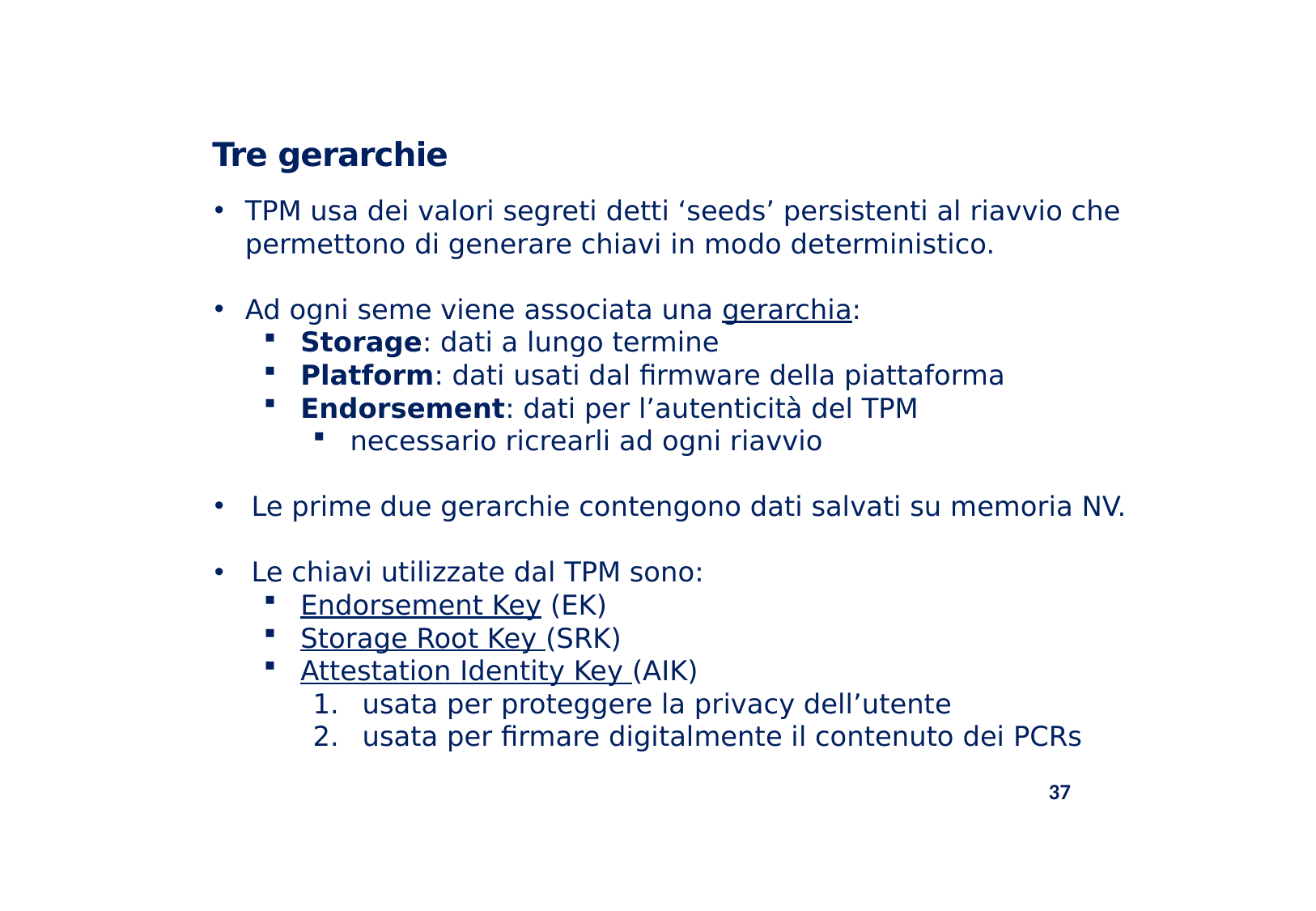

Tre gerarchie
TPM usa dei valori segreti detti ‘seeds’ persistenti al riavvio che permettono di generare chiavi in modo deterministico.

Ad ogni seme viene associata una gerarchia:
Storage: dati a lungo termine
Platform: dati usati dal firmware della piattaforma
Endorsement: dati per l’autenticità del TPM
necessario ricrearli ad ogni riavvio

Le prime due gerarchie contengono dati salvati su memoria NV.

Le chiavi utilizzate dal TPM sono:
Endorsement Key (EK)
Storage Root Key (SRK)
Attestation Identity Key (AIK)
usata per proteggere la privacy dell’utente
usata per firmare digitalmente il contenuto dei PCRs
37